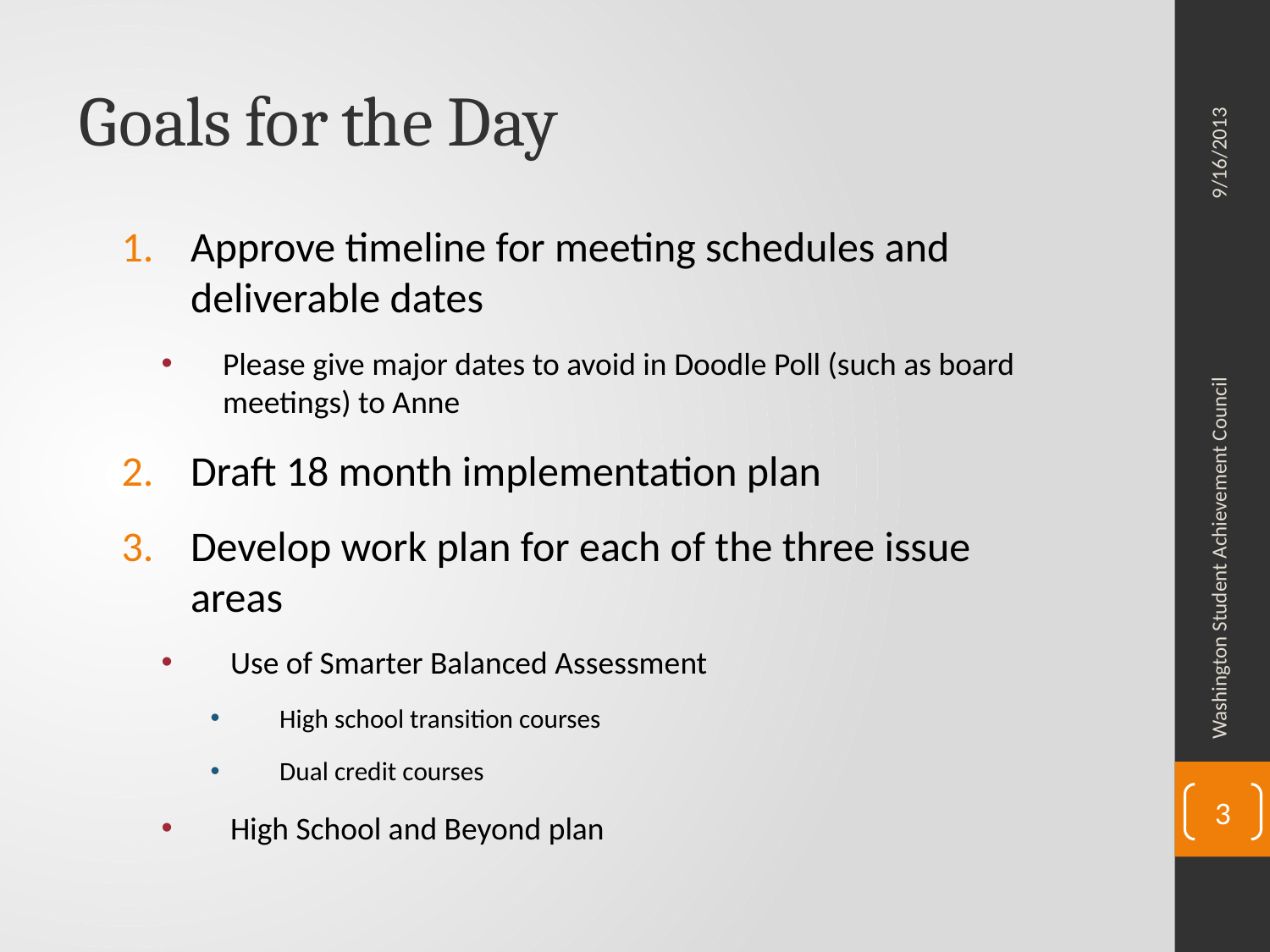

# Goals for the Day
9/16/2013
Approve timeline for meeting schedules and deliverable dates
Please give major dates to avoid in Doodle Poll (such as board meetings) to Anne
Draft 18 month implementation plan
Develop work plan for each of the three issue areas
Use of Smarter Balanced Assessment
High school transition courses
Dual credit courses
High School and Beyond plan

Washington Student Achievement Council
3